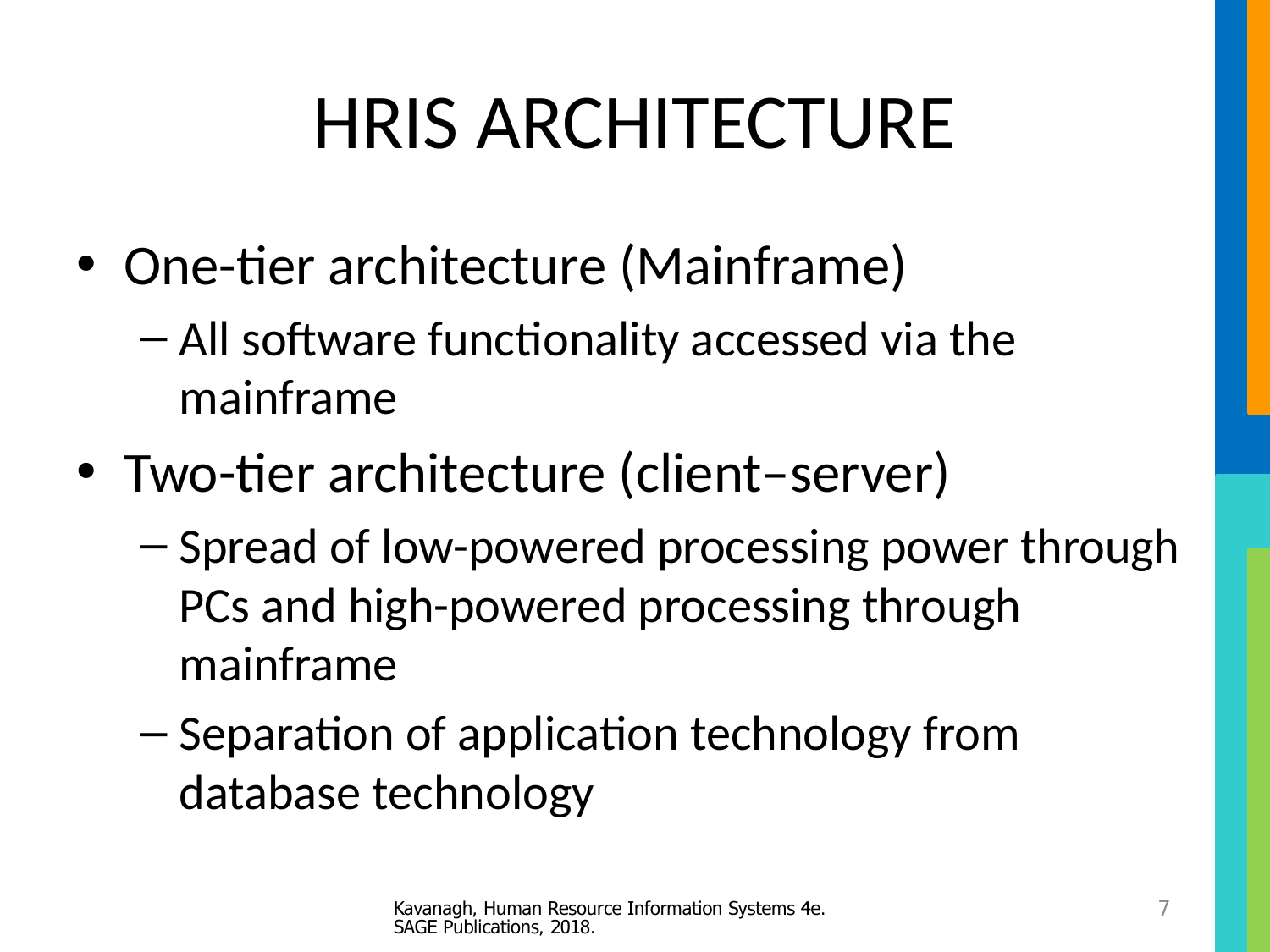

# HRIS ARCHITECTURE
One-tier architecture (Mainframe)
All software functionality accessed via the mainframe
Two-tier architecture (client–server)
Spread of low-powered processing power through PCs and high-powered processing through mainframe
Separation of application technology from database technology

Kavanagh, Human Resource Information Systems 4e. SAGE Publications, 2018.
7